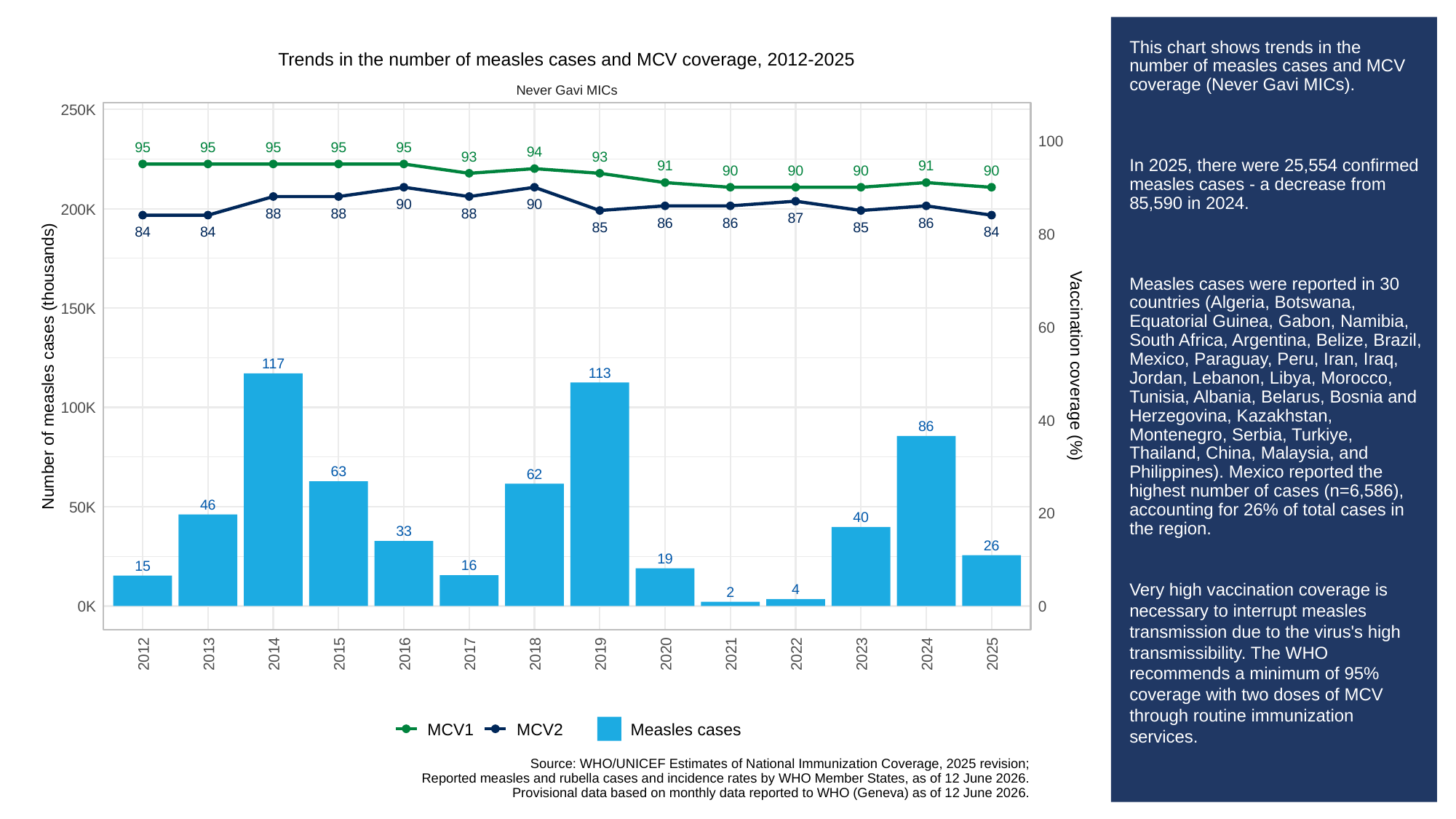

# This chart shows trends in the number of measles cases and MCV coverage (Never Gavi MICs).

In 2025, there were 25,554 confirmed measles cases - a decrease from 85,590 in 2024.

Measles cases were reported in 30 countries (Algeria, Botswana, Equatorial Guinea, Gabon, Namibia, South Africa, Argentina, Belize, Brazil, Mexico, Paraguay, Peru, Iran, Iraq, Jordan, Lebanon, Libya, Morocco, Tunisia, Albania, Belarus, Bosnia and Herzegovina, Kazakhstan, Montenegro, Serbia, Turkiye, Thailand, China, Malaysia, and Philippines). Mexico reported the highest number of cases (n=6,586), accounting for 26% of total cases in the region.

Very high vaccination coverage is necessary to interrupt measles transmission due to the virus's high transmissibility. The WHO recommends a minimum of 95% coverage with two doses of MCV through routine immunization services.

Trends in the number of measles cases and MCV coverage, 2012-2025
Never Gavi MICs

250K

100
95
95
95
95
95
94
93
93

91
91

90
90
90
90

90
90

200K

88
88
88

87
86
86
86
85
85
84
84
84
80

150K

60

117
Number of measles cases (thousands)
Vaccination coverage (%)
113

100K

40
86

63
62

46
50K

20
40

33

26

19

16
15

4
2

0K
0

2012
2013
2014
2015
2016
2017
2018
2019
2020
2021
2022
2023
2024
2025

MCV1
MCV2
Measles cases

Source: WHO/UNICEF Estimates of National Immunization Coverage, 2025 revision;
Reported measles and rubella cases and incidence rates by WHO Member States, as of 12 June 2026.
Provisional data based on monthly data reported to WHO (Geneva) as of 12 June 2026.